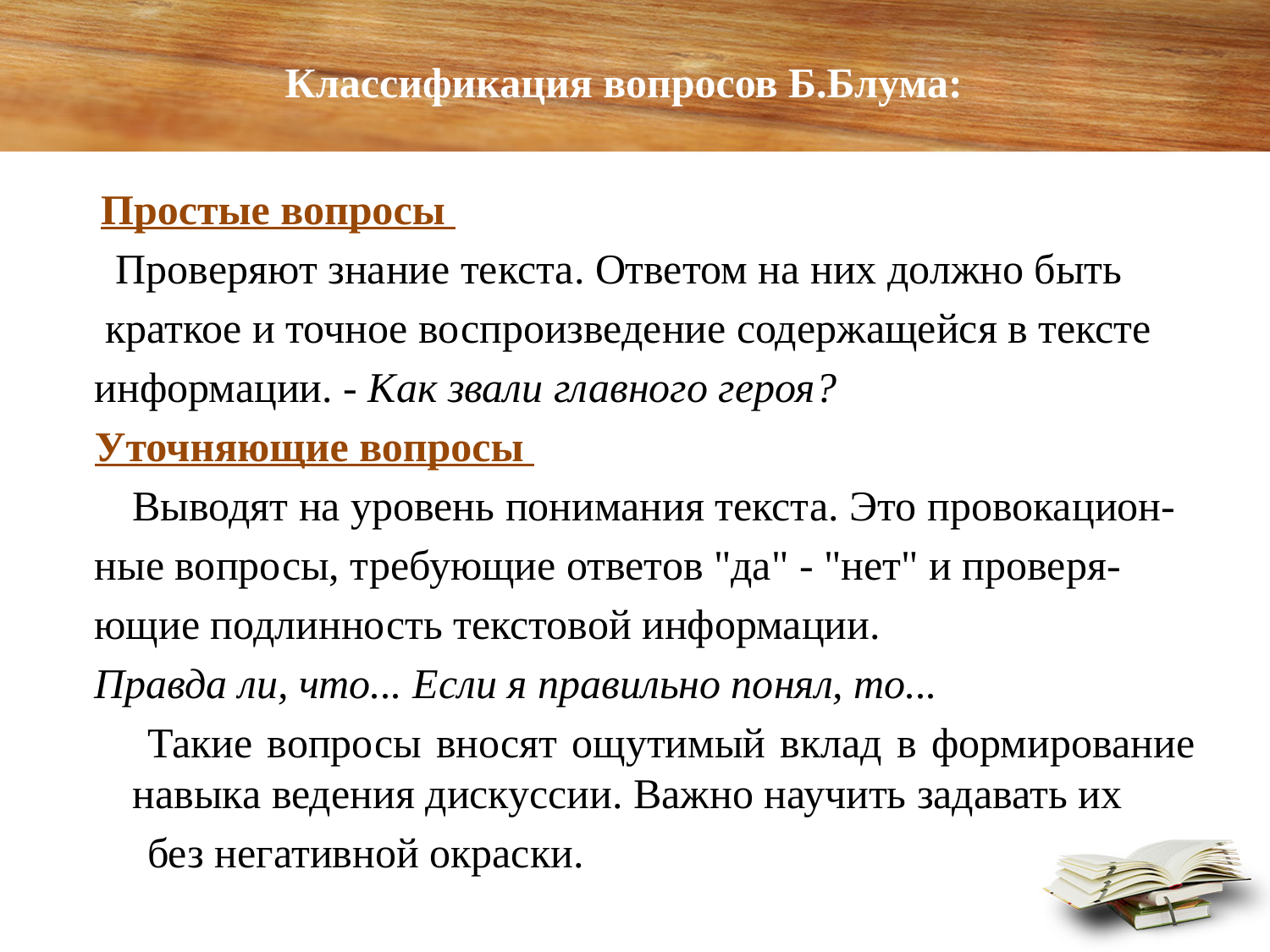

Классификация вопросов Б.Блума:
 Простые вопросы
  Проверяют знание текста. Ответом на них должно быть
 краткое и точное воспроизведение содержащейся в тексте
информации. - Как звали главного героя?
Уточняющие вопросы
	Выводят на уровень понимания текста. Это провокацион-
ные вопросы, требующие ответов "да" - "нет" и проверя-
ющие подлинность текстовой информации.
Правда ли, что... Если я правильно понял, то...
	 Такие вопросы вносят ощутимый вклад в формирование навыка ведения дискуссии. Важно научить задавать их
     без негативной окраски.